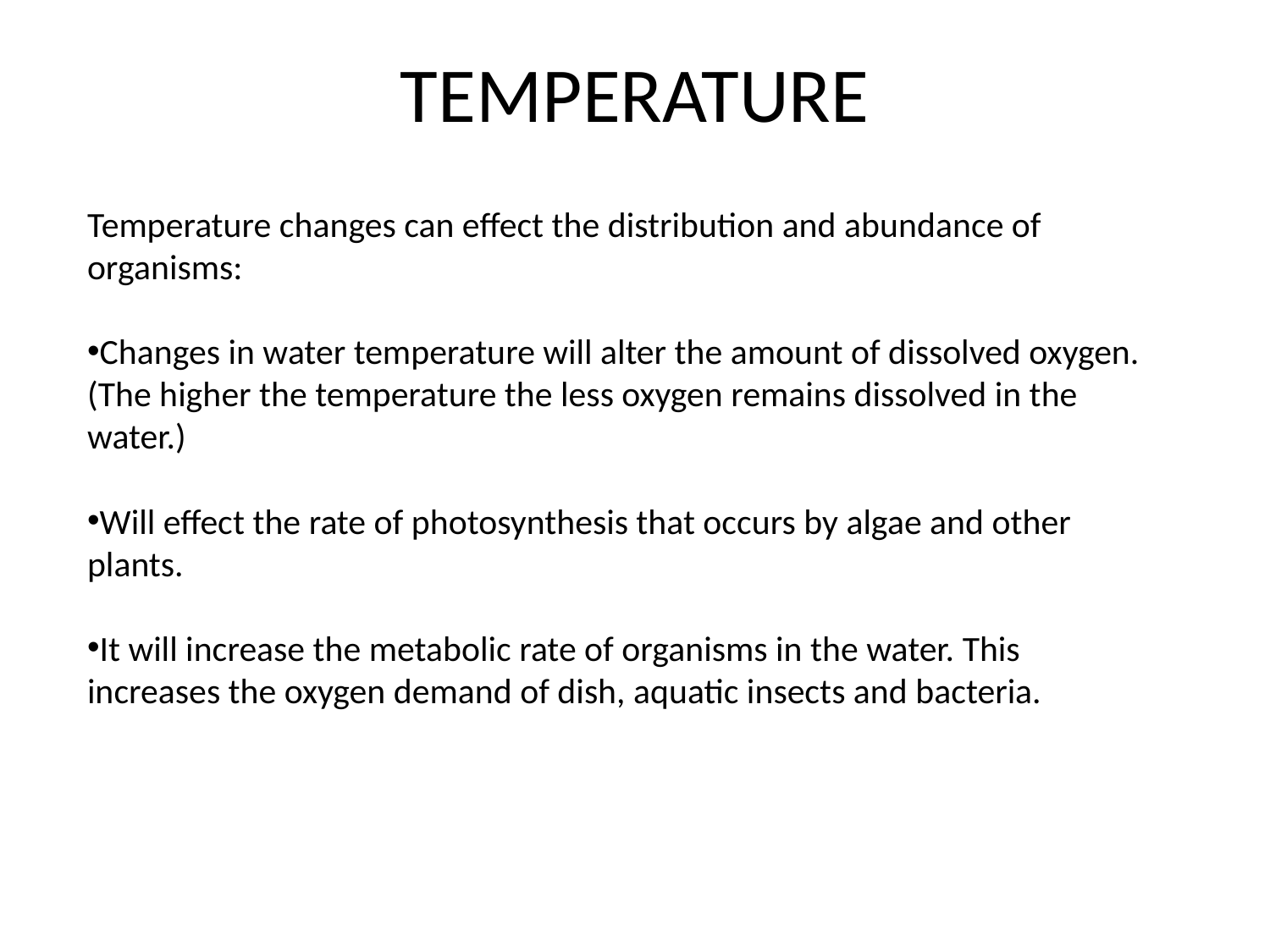

TEMPERATURE
Temperature changes can effect the distribution and abundance of organisms:

Changes in water temperature will alter the amount of dissolved oxygen. (The higher the temperature the less oxygen remains dissolved in the water.)

Will effect the rate of photosynthesis that occurs by algae and other plants.

It will increase the metabolic rate of organisms in the water. This increases the oxygen demand of dish, aquatic insects and bacteria.